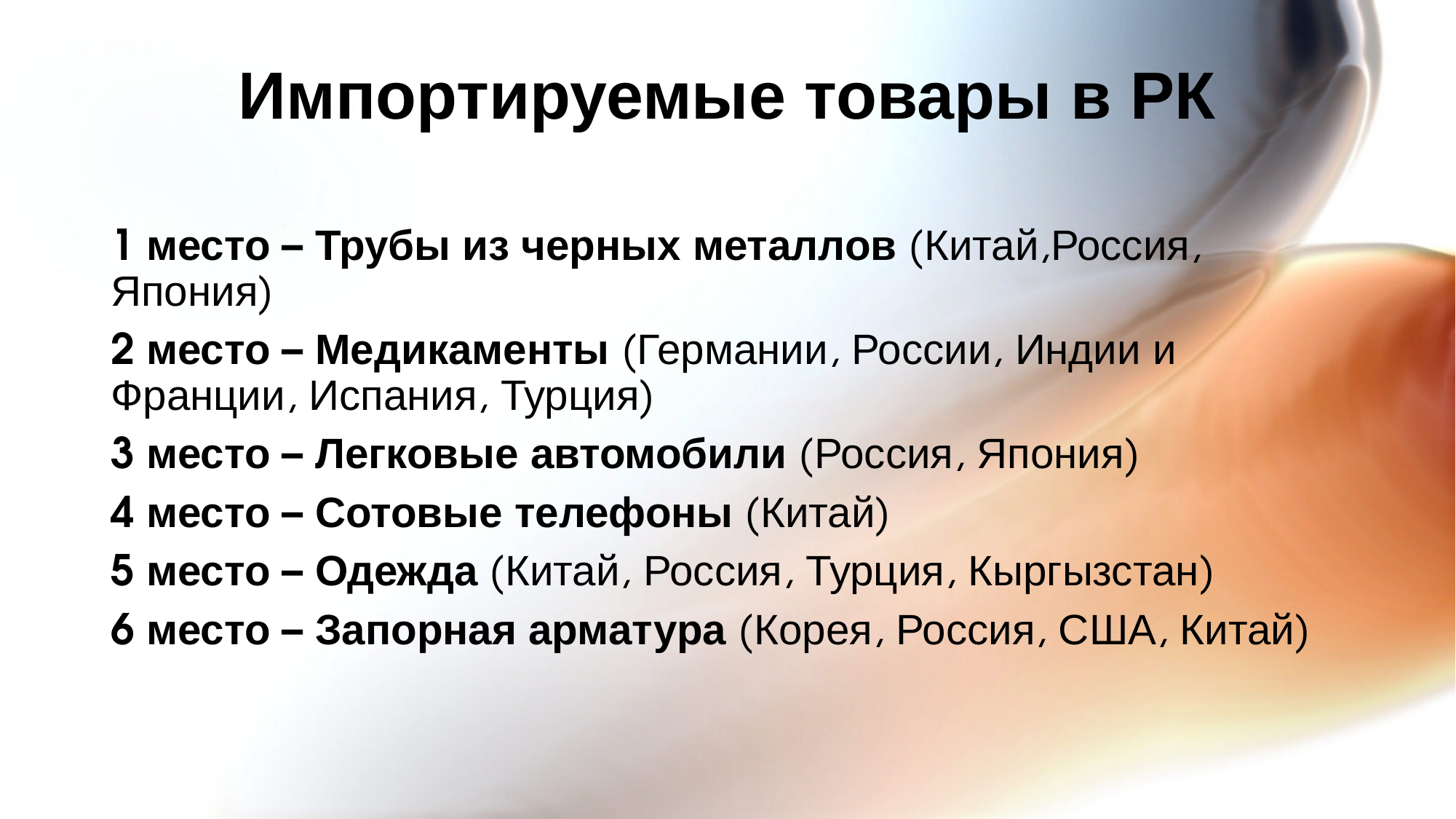

# Импортируемые товары в РК
1 место – Трубы из черных металлов (Китай,Россия, Япония)
2 место – Медикаменты (Германии, России, Индии и Франции, Испания, Турция)
3 место – Легковые автомобили (Россия, Япония)
4 место – Сотовые телефоны (Китай)
5 место – Одежда (Китай, Россия, Турция, Кыргызстан)
6 место – Запорная арматура (Корея, Россия, США, Китай)